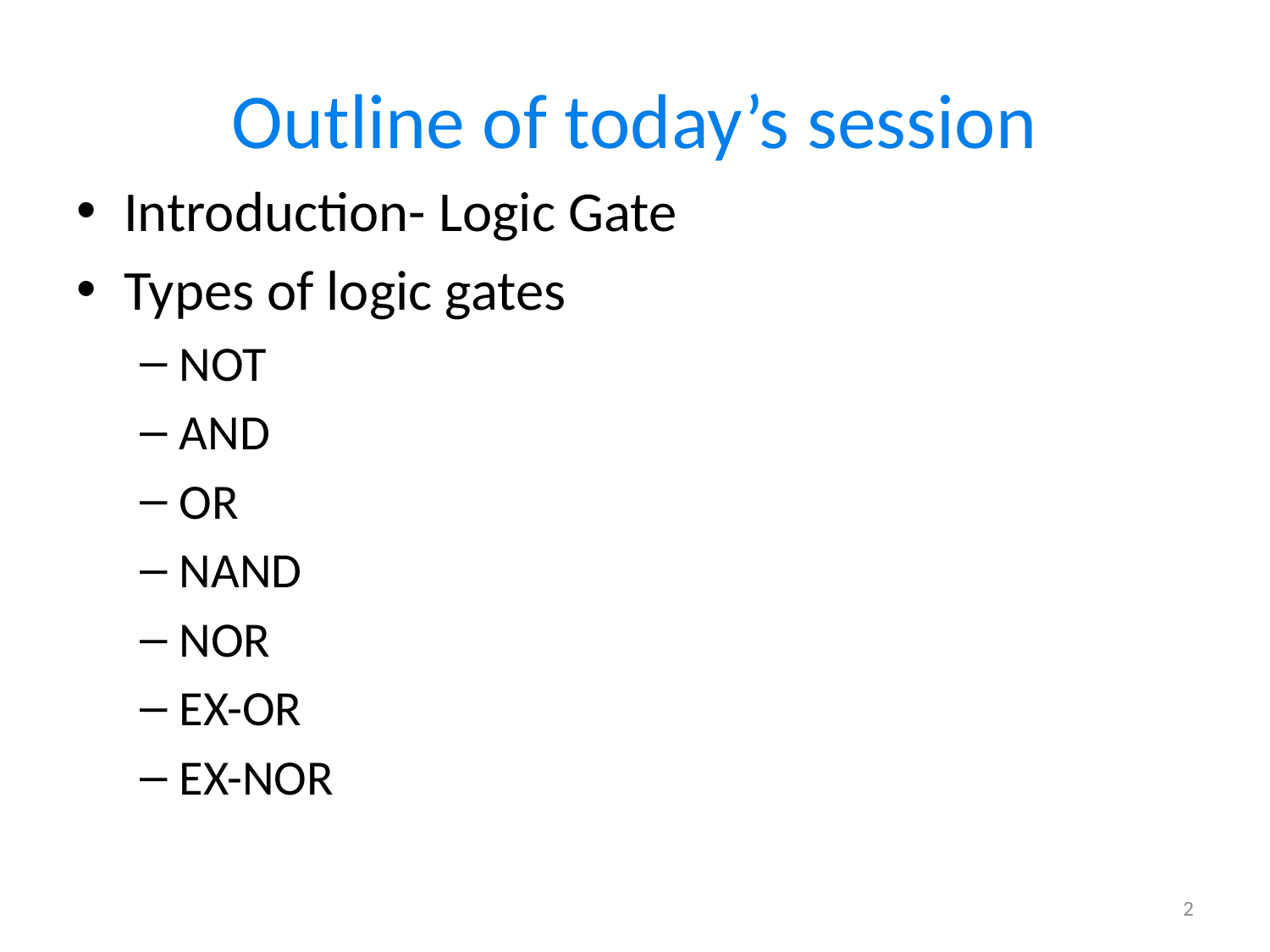

# Outline of today’s session
Introduction- Logic Gate
Types of logic gates
NOT
AND
OR
NAND
NOR
EX-OR
EX-NOR

2